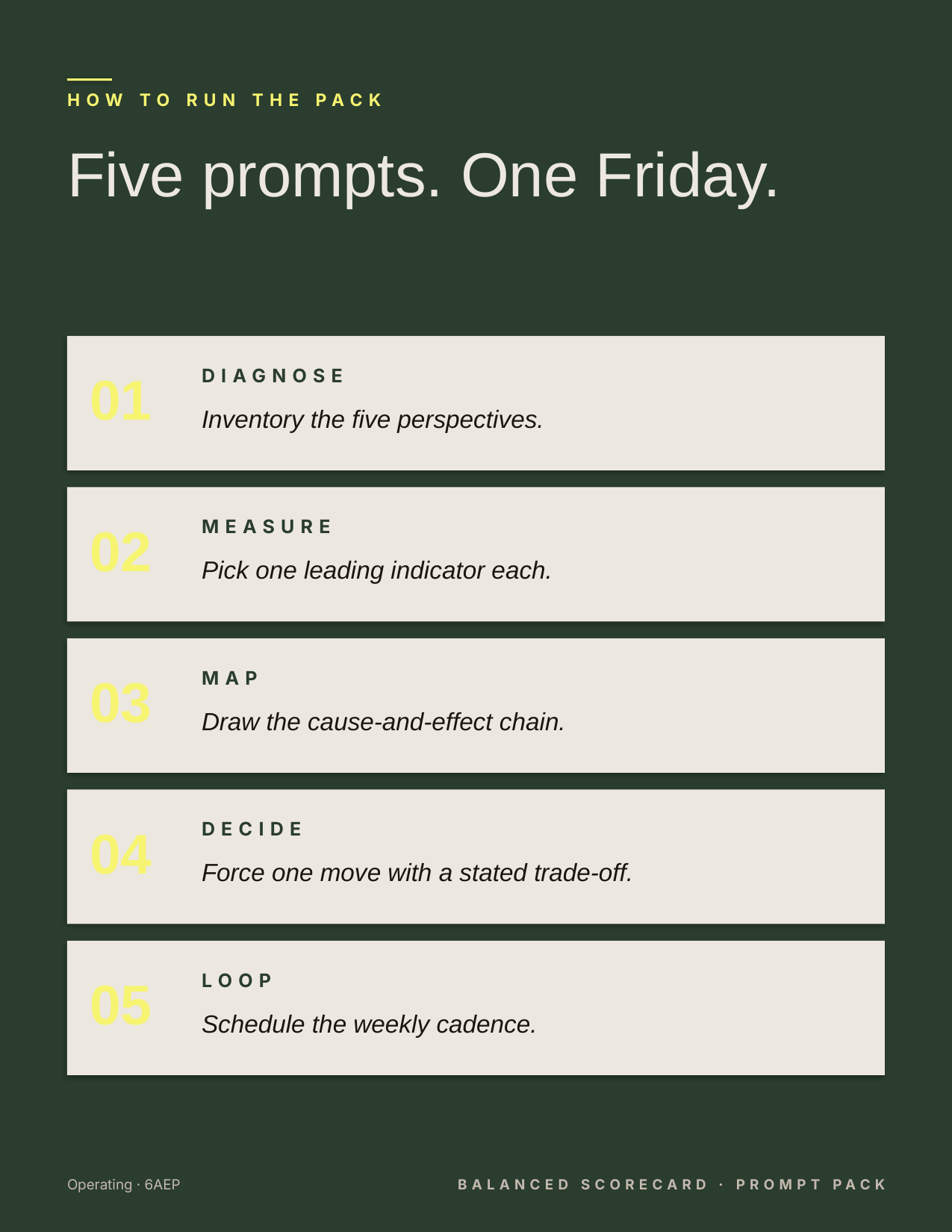

HOW TO RUN THE PACK
Five prompts. One Friday.

01
DIAGNOSE
Inventory the five perspectives.

02
MEASURE
Pick one leading indicator each.

03
MAP
Draw the cause-and-effect chain.

04
DECIDE
Force one move with a stated trade-off.

05
LOOP
Schedule the weekly cadence.
Operating · 6AEP
BALANCED SCORECARD · PROMPT PACK